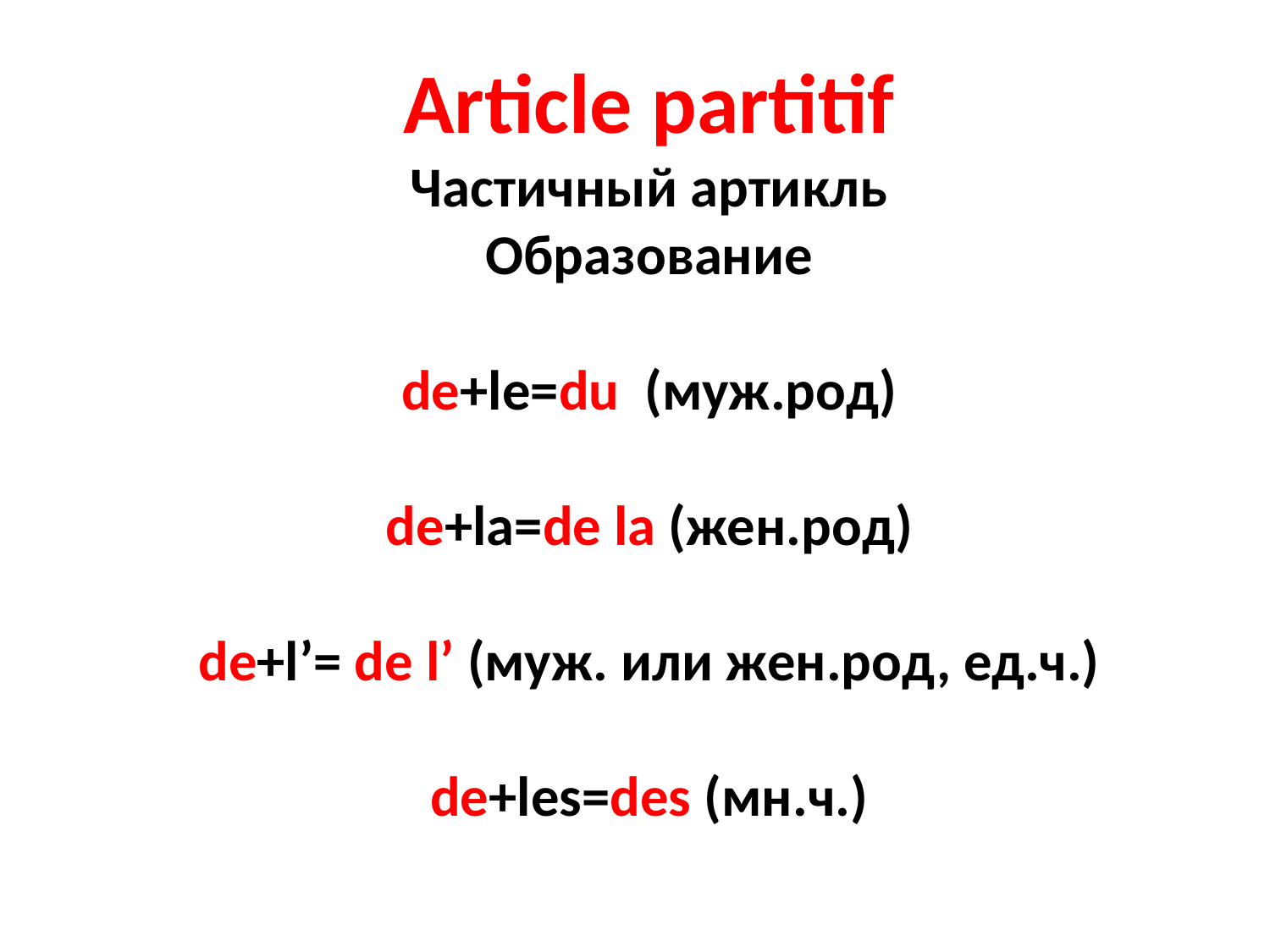

# Article partitif Частичный артикль Образование de+le=du  (муж.род) de+la=de la (жен.род) de+l’= de l’ (муж. или жен.род, ед.ч.) de+lеs=des (мн.ч.)